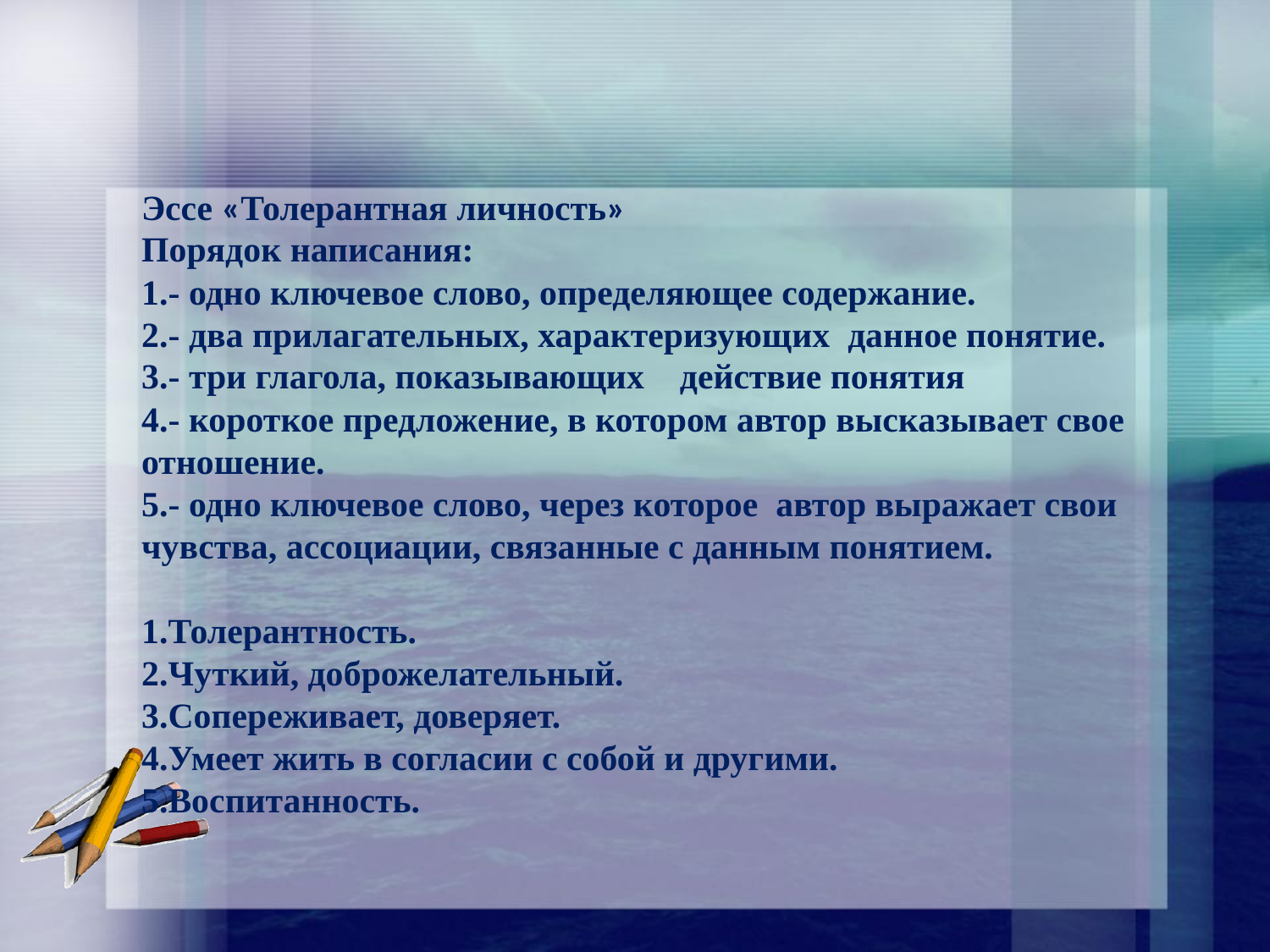

Эссе «Толерантная личность»
Порядок написания:
1.- одно ключевое слово, определяющее содержание.
2.- два прилагательных, характеризующих  данное понятие.
3.- три глагола, показывающих    действие понятия
4.- короткое предложение, в котором автор высказывает свое отношение.
5.- одно ключевое слово, через которое  автор выражает свои чувства, ассоциации, связанные с данным понятием.

1.Толерантность.
2.Чуткий, доброжелательный.
3.Сопереживает, доверяет.
4.Умеет жить в согласии с собой и другими.
5.Воспитанность.